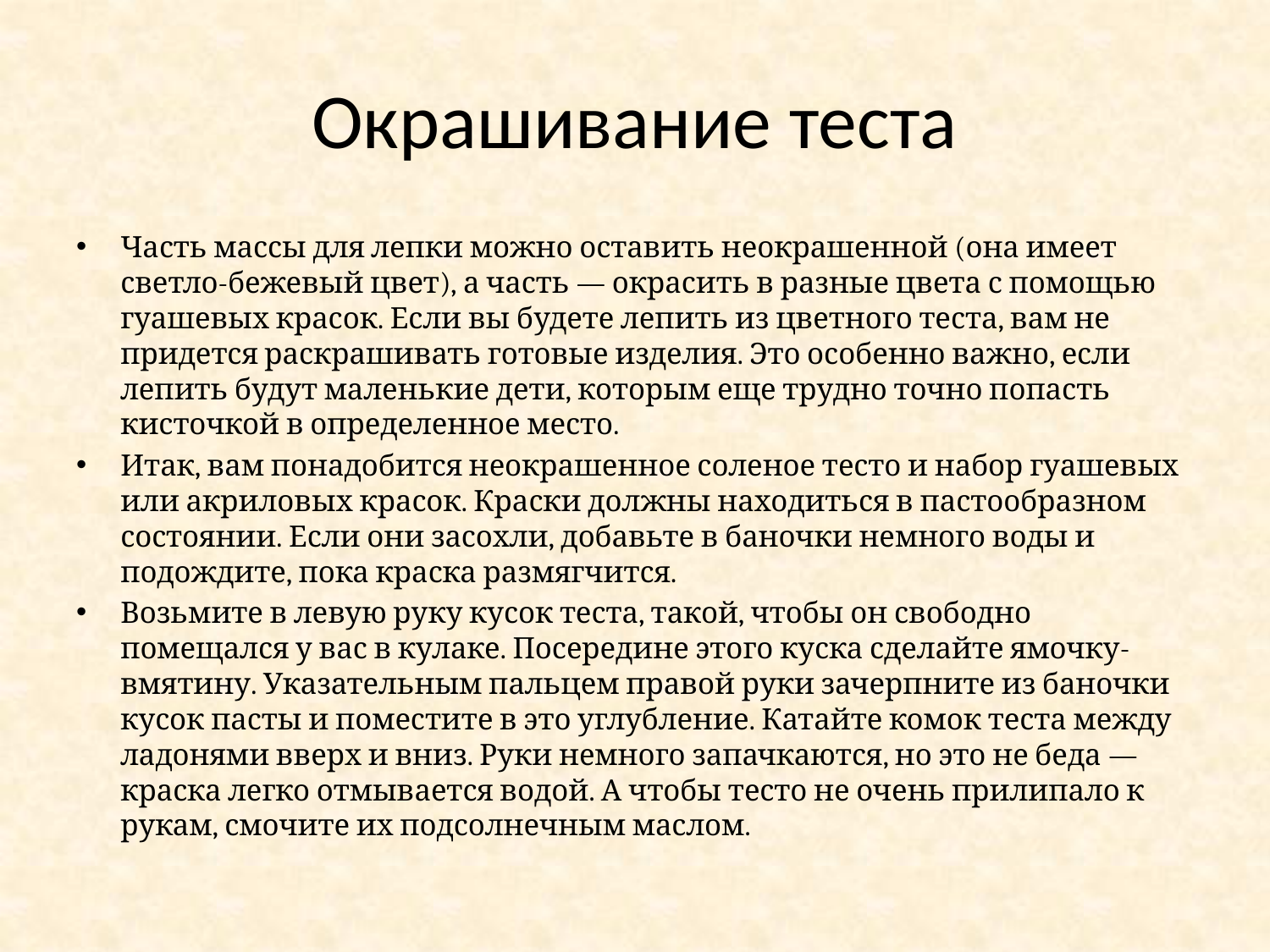

# Окрашивание теста
Часть массы для лепки можно оставить неокрашенной (она имеет светло-бежевый цвет), а часть — окрасить в разные цвета с помощью гуашевых красок. Если вы будете лепить из цветного теста, вам не придется раскрашивать готовые изделия. Это особенно важно, если лепить будут маленькие дети, которым еще трудно точно попасть кисточкой в определенное место.
Итак, вам понадобится неокрашенное соленое тесто и набор гуашевых или акриловых красок. Краски должны находиться в пастообразном состоянии. Если они засохли, добавьте в баночки немного воды и подождите, пока краска размягчится.
Возьмите в левую руку кусок теста, такой, чтобы он свободно помещался у вас в кулаке. Посередине этого куска сделайте ямочку-вмятину. Указательным пальцем правой руки зачерпните из баночки кусок пасты и поместите в это углубление. Катайте комок теста между ладонями вверх и вниз. Руки немного запачкаются, но это не беда — краска легко отмывается водой. А чтобы тесто не очень прилипало к рукам, смочите их подсолнечным маслом.